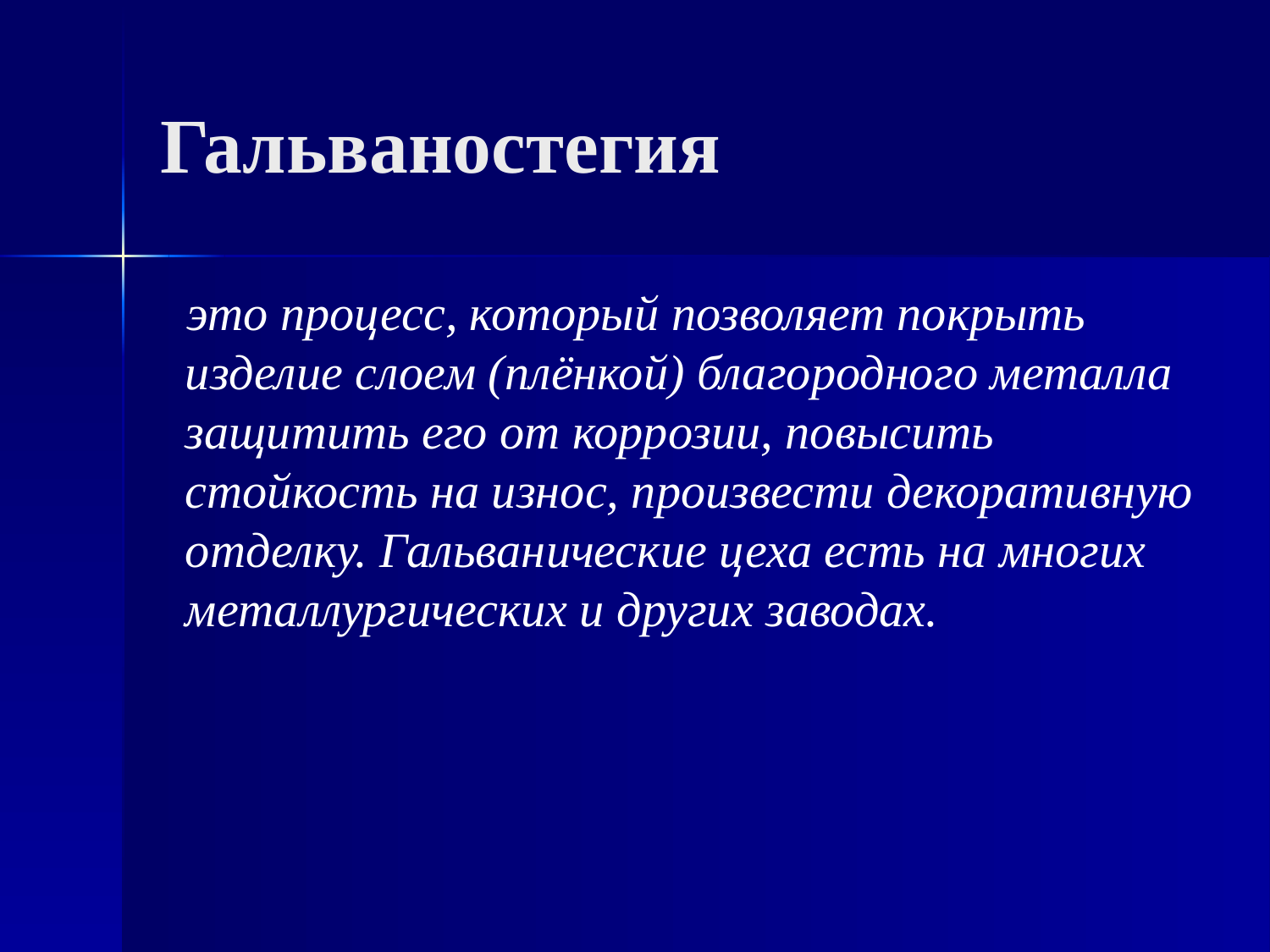

# Гальваностегия
    это процесс, который позволяет покрыть изделие слоем (плёнкой) благородного металла защитить его от коррозии, повысить стойкость на износ, произвести декоративную отделку. Гальванические цеха есть на многих металлургических и других заводах.